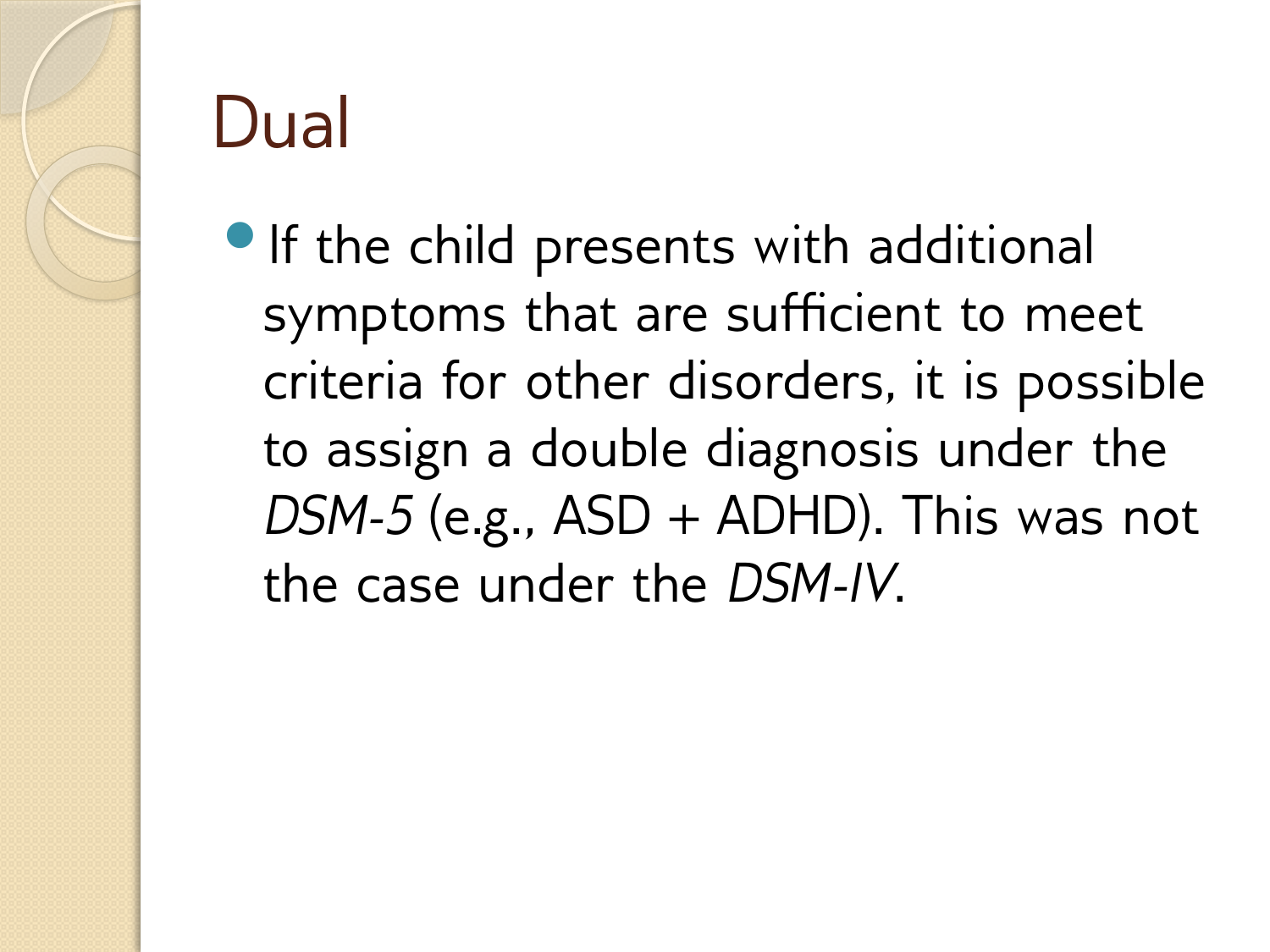

# Dual
If the child presents with additional symptoms that are sufficient to meet criteria for other disorders, it is possible to assign a double diagnosis under the DSM-5 (e.g., ASD + ADHD). This was not the case under the DSM-IV.